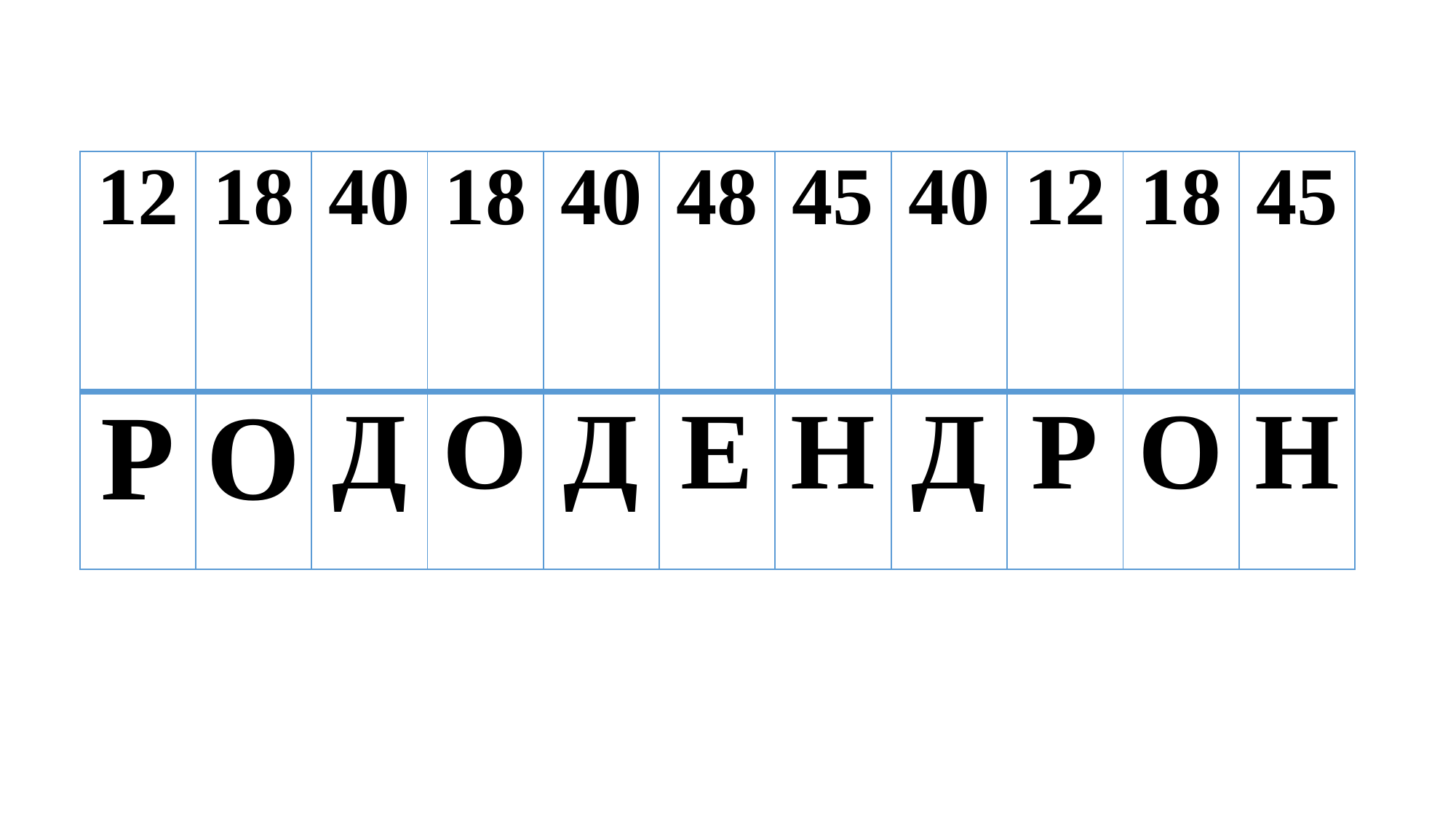

| 12 | 18 | 40 | 18 | 40 | 48 | 45 | 40 | 12 | 18 | 45 |
| --- | --- | --- | --- | --- | --- | --- | --- | --- | --- | --- |
| Р | О | Д | О | Д | Е | Н | Д | Р | О | Н |